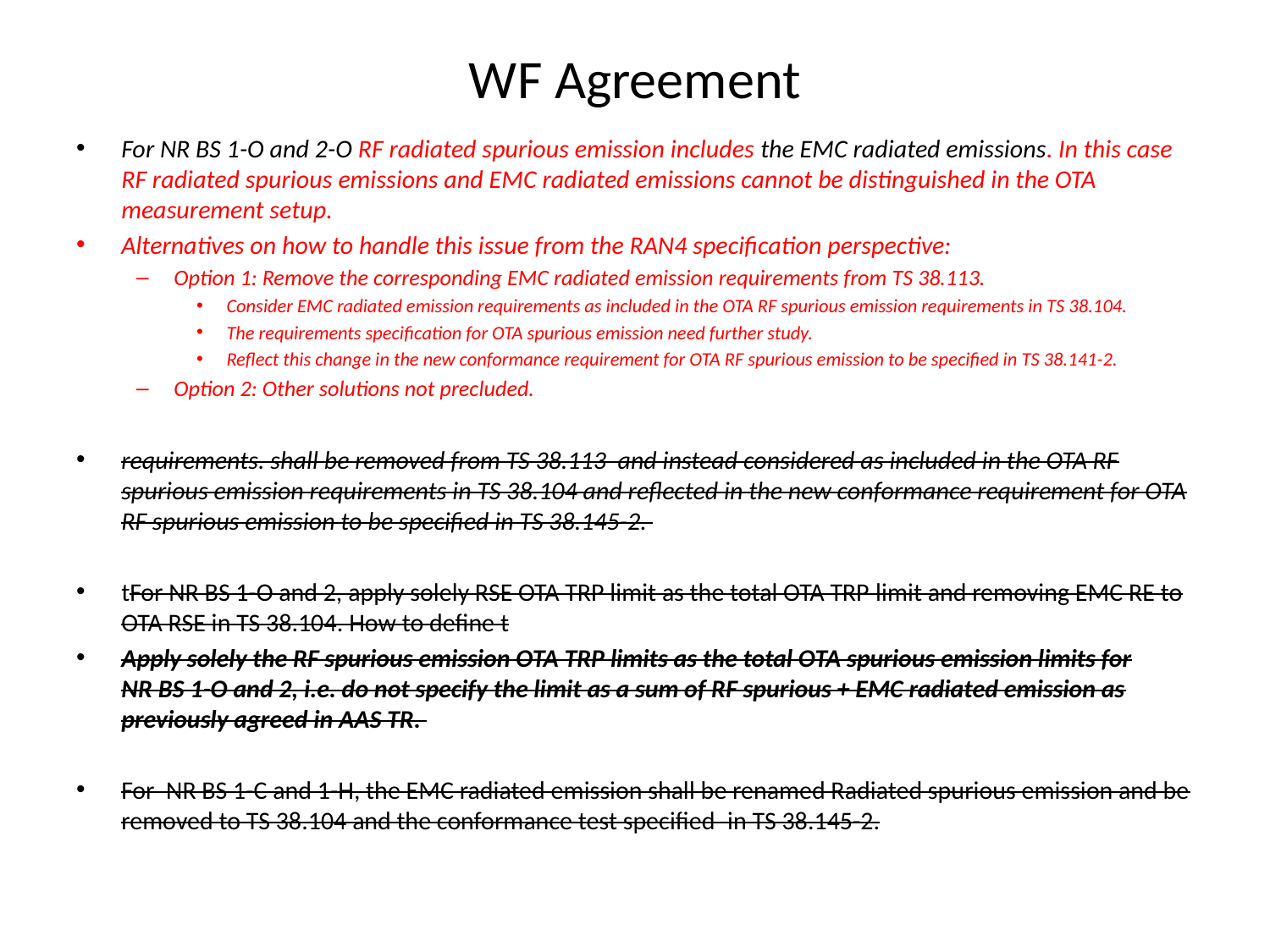

# WF Agreement
For NR BS 1-O and 2-O RF radiated spurious emission includes the EMC radiated emissions. In this case RF radiated spurious emissions and EMC radiated emissions cannot be distinguished in the OTA measurement setup.
Alternatives on how to handle this issue from the RAN4 specification perspective:
Option 1: Remove the corresponding EMC radiated emission requirements from TS 38.113.
Consider EMC radiated emission requirements as included in the OTA RF spurious emission requirements in TS 38.104.
The requirements specification for OTA spurious emission need further study.
Reflect this change in the new conformance requirement for OTA RF spurious emission to be specified in TS 38.141-2.
Option 2: Other solutions not precluded.

requirements. shall be removed from TS 38.113  and instead considered as included in the OTA RF spurious emission requirements in TS 38.104 and reflected in the new conformance requirement for OTA RF spurious emission to be specified in TS 38.145-2.

tFor NR BS 1-O and 2, apply solely RSE OTA TRP limit as the total OTA TRP limit and removing EMC RE to OTA RSE in TS 38.104. How to define t
Apply solely the RF spurious emission OTA TRP limits as the total OTA spurious emission limits for NR BS 1-O and 2, i.e. do not specify the limit as a sum of RF spurious + EMC radiated emission as previously agreed in AAS TR.

For  NR BS 1-C and 1-H, the EMC radiated emission shall be renamed Radiated spurious emission and be removed to TS 38.104 and the conformance test specified  in TS 38.145-2.